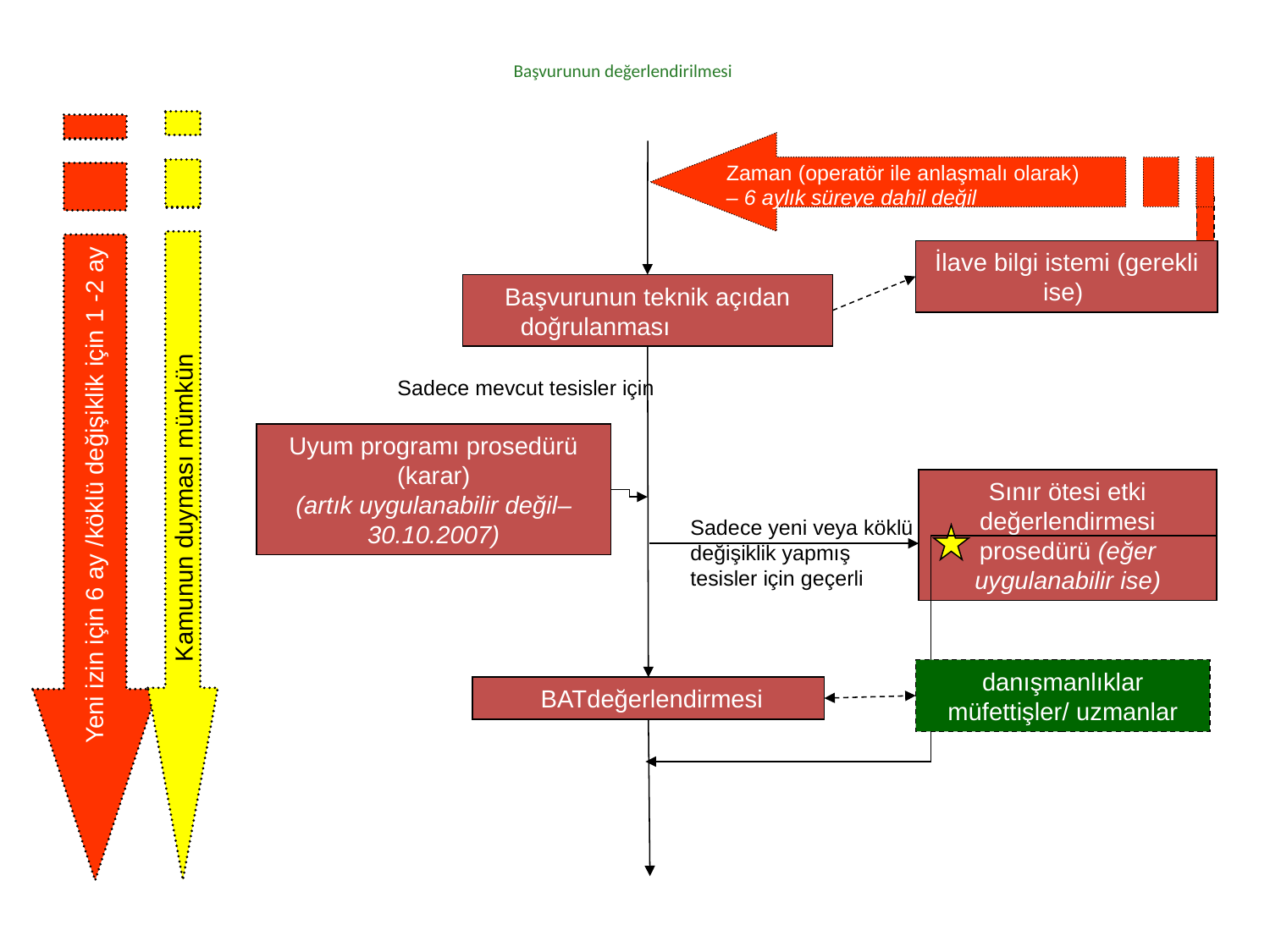

# Başvurunun değerlendirilmesi

Zaman (operatör ile anlaşmalı olarak)
– 6 aylık süreye dahil değil

İlave bilgi istemi (gerekli ise)
Başvurunun teknik açıdan doğrulanması
Sadece mevcut tesisler için
Uyum programı prosedürü (karar)
(artık uygulanabilir değil– 30.10.2007)
Yeni izin için 6 ay /köklü değişiklik için 1 -2 ay
Kamunun duyması mümkün
Sınır ötesi etki değerlendirmesi prosedürü (eğer uygulanabilir ise)
Sadece yeni veya köklü değişiklik yapmış tesisler için geçerli

danışmanlıklar
müfettişler/ uzmanlar
 BATdeğerlendirmesi